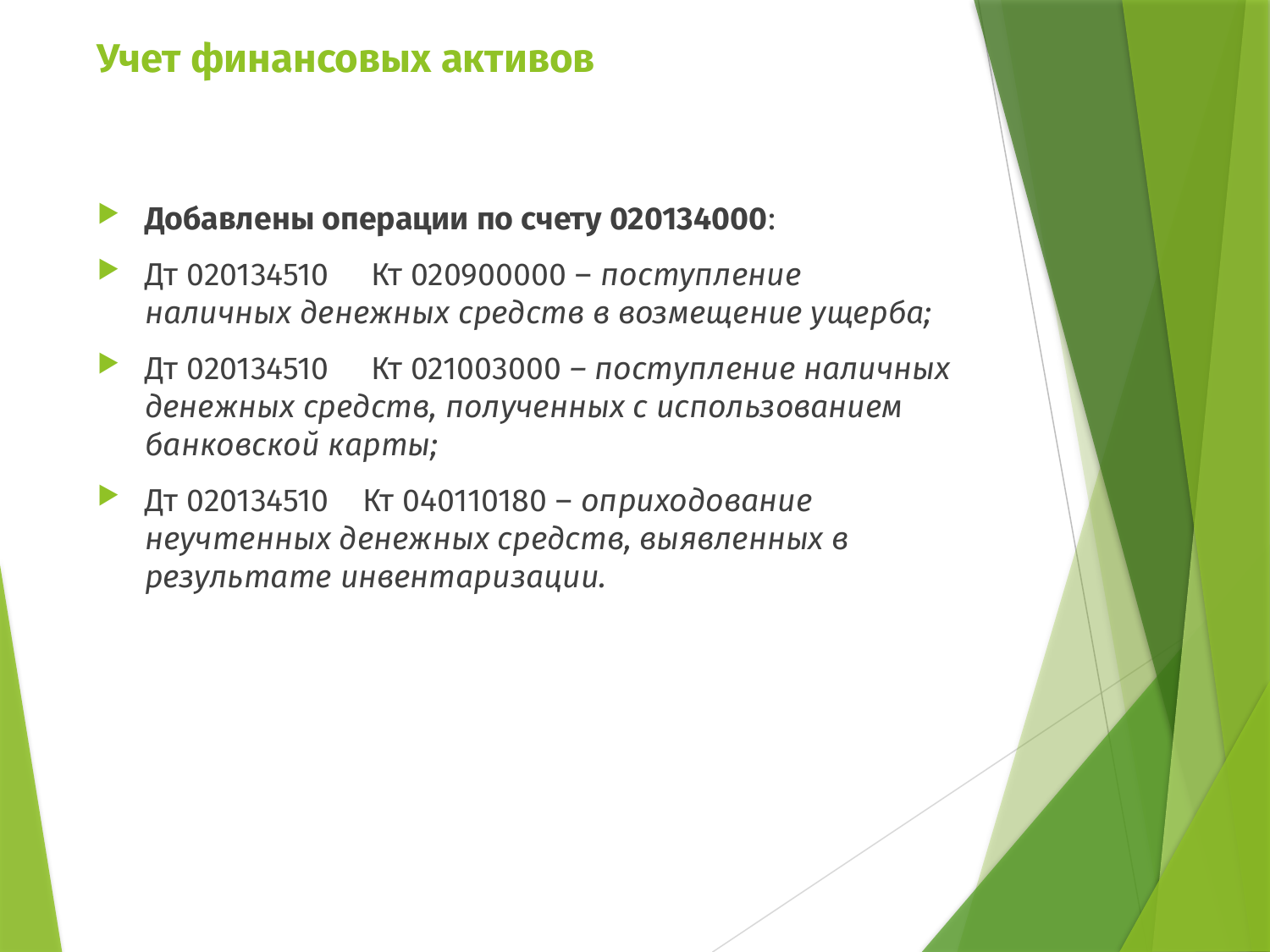

# Учет финансовых активов

Добавлены операции по счету 020134000:
Дт 020134510     Кт 020900000 – поступление наличных денежных средств в возмещение ущерба;
Дт 020134510     Кт 021003000 – поступление наличных денежных средств, полученных с использованием банковской карты;
Дт 020134510    Кт 040110180 – оприходование неучтенных денежных средств, выявленных в результате инвентаризации.